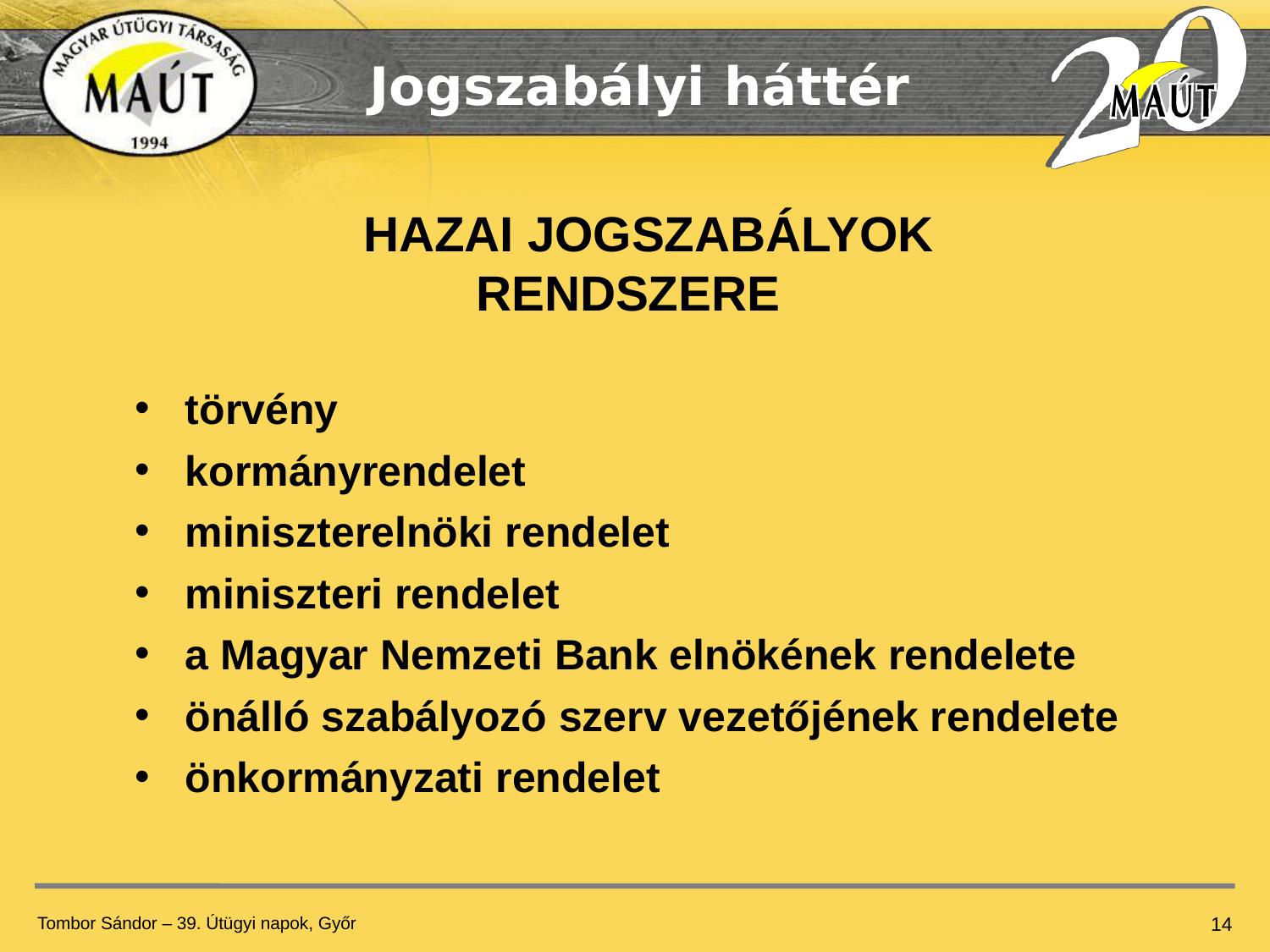

Jogszabályi háttér
  HAZAI JOGSZABÁLYOK RENDSZERE
törvény
kormányrendelet
miniszterelnöki rendelet
miniszteri rendelet
a Magyar Nemzeti Bank elnökének rendelete
önálló szabályozó szerv vezetőjének rendelete
önkormányzati rendelet